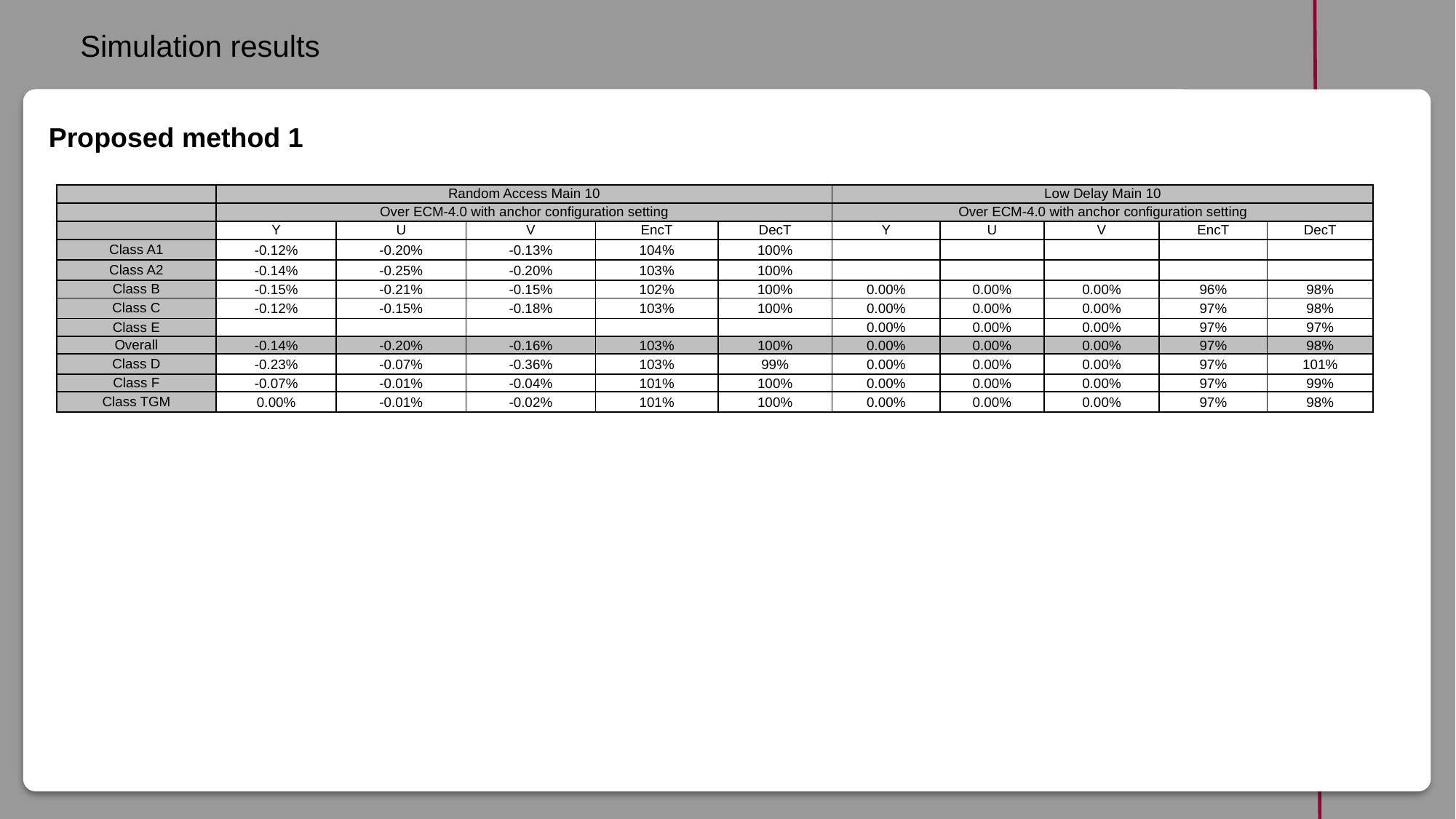

Simulation results
ind
Proposed method 1
|  | Random Access Main 10 |  |  |  |  | Low Delay Main 10 |  |  |  |  |
| --- | --- | --- | --- | --- | --- | --- | --- | --- | --- | --- |
|  | Over ECM-4.0 with anchor configuration setting |  |  |  |  | Over ECM-4.0 with anchor configuration setting |  |  |  |  |
|  | Y | U | V | EncT | DecT | Y | U | V | EncT | DecT |
| Class A1 | -0.12% | -0.20% | -0.13% | 104% | 100% |  |  |  |  |  |
| Class A2 | -0.14% | -0.25% | -0.20% | 103% | 100% |  |  |  |  |  |
| Class B | -0.15% | -0.21% | -0.15% | 102% | 100% | 0.00% | 0.00% | 0.00% | 96% | 98% |
| Class C | -0.12% | -0.15% | -0.18% | 103% | 100% | 0.00% | 0.00% | 0.00% | 97% | 98% |
| Class E |  |  |  |  |  | 0.00% | 0.00% | 0.00% | 97% | 97% |
| Overall | -0.14% | -0.20% | -0.16% | 103% | 100% | 0.00% | 0.00% | 0.00% | 97% | 98% |
| Class D | -0.23% | -0.07% | -0.36% | 103% | 99% | 0.00% | 0.00% | 0.00% | 97% | 101% |
| Class F | -0.07% | -0.01% | -0.04% | 101% | 100% | 0.00% | 0.00% | 0.00% | 97% | 99% |
| Class TGM | 0.00% | -0.01% | -0.02% | 101% | 100% | 0.00% | 0.00% | 0.00% | 97% | 98% |